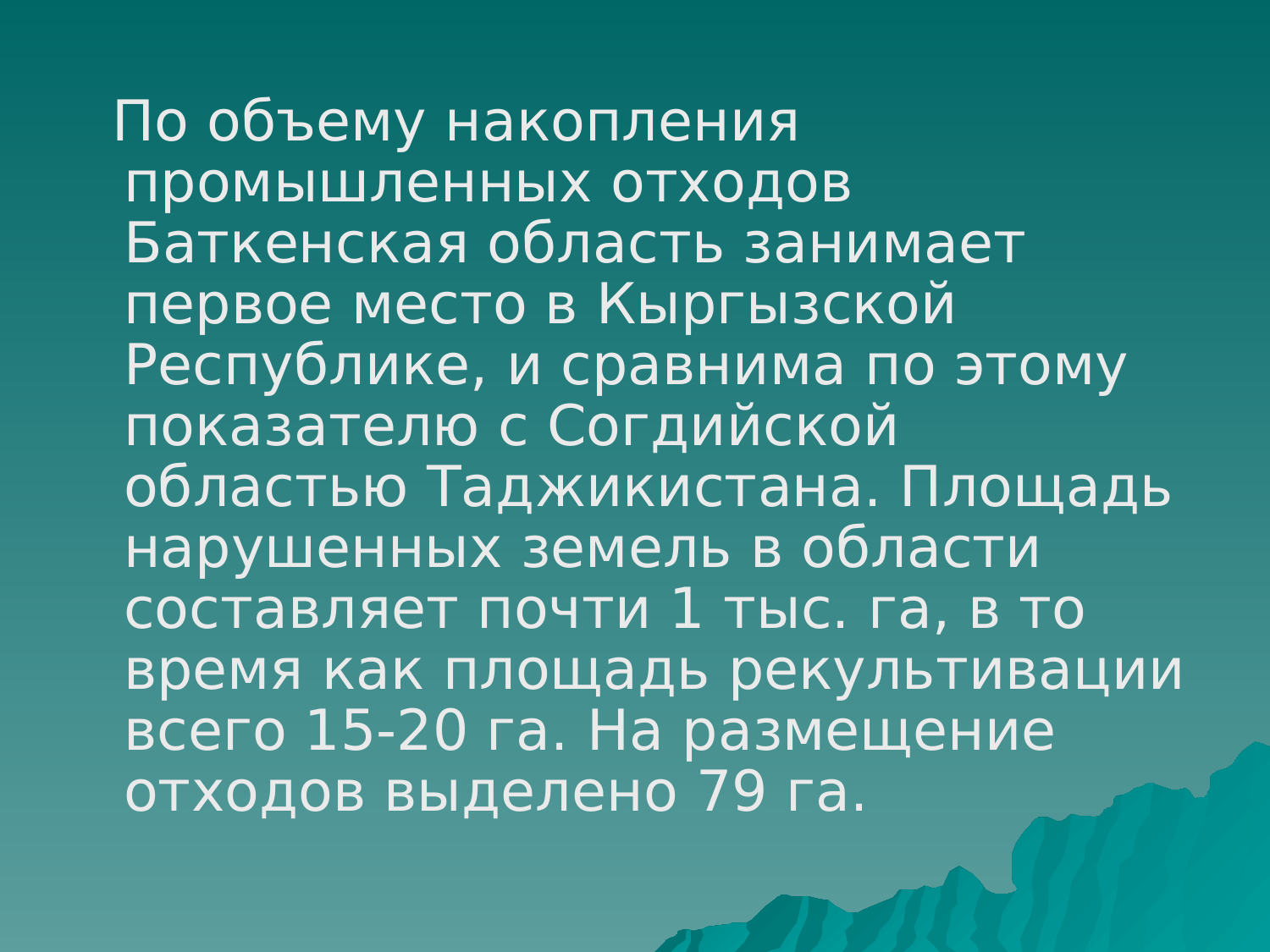

По объему накопления промышленных отходов Баткенская область занимает первое место в Кыргызской Республике, и сравнима по этому показателю с Согдийской областью Таджикистана. Площадь нарушенных земель в области составляет почти 1 тыс. га, в то время как площадь рекультивации всего 15-20 га. На размещение отходов выделено 79 га.